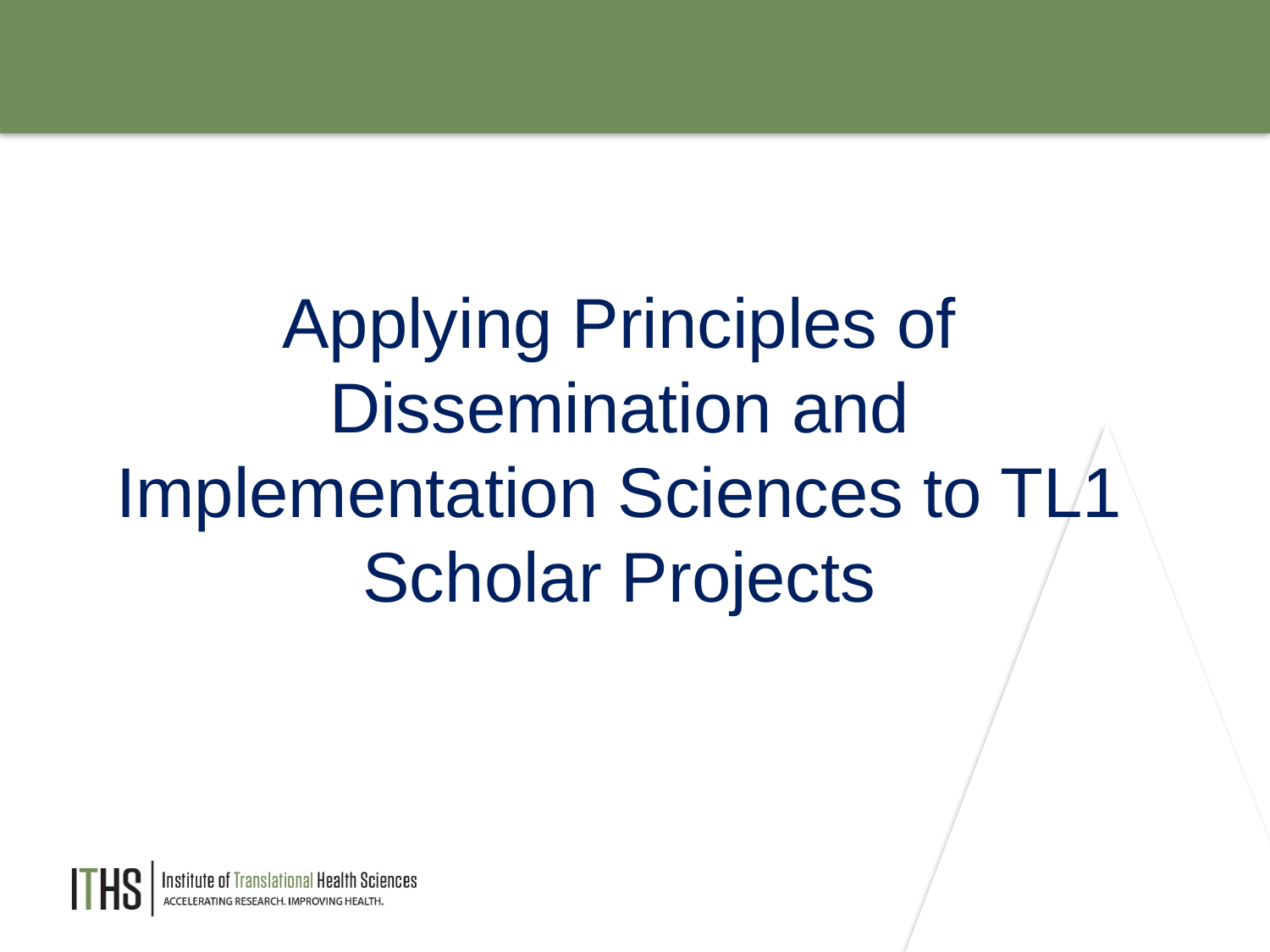

# Applying Principles of Dissemination and Implementation Sciences to TL1 Scholar Projects